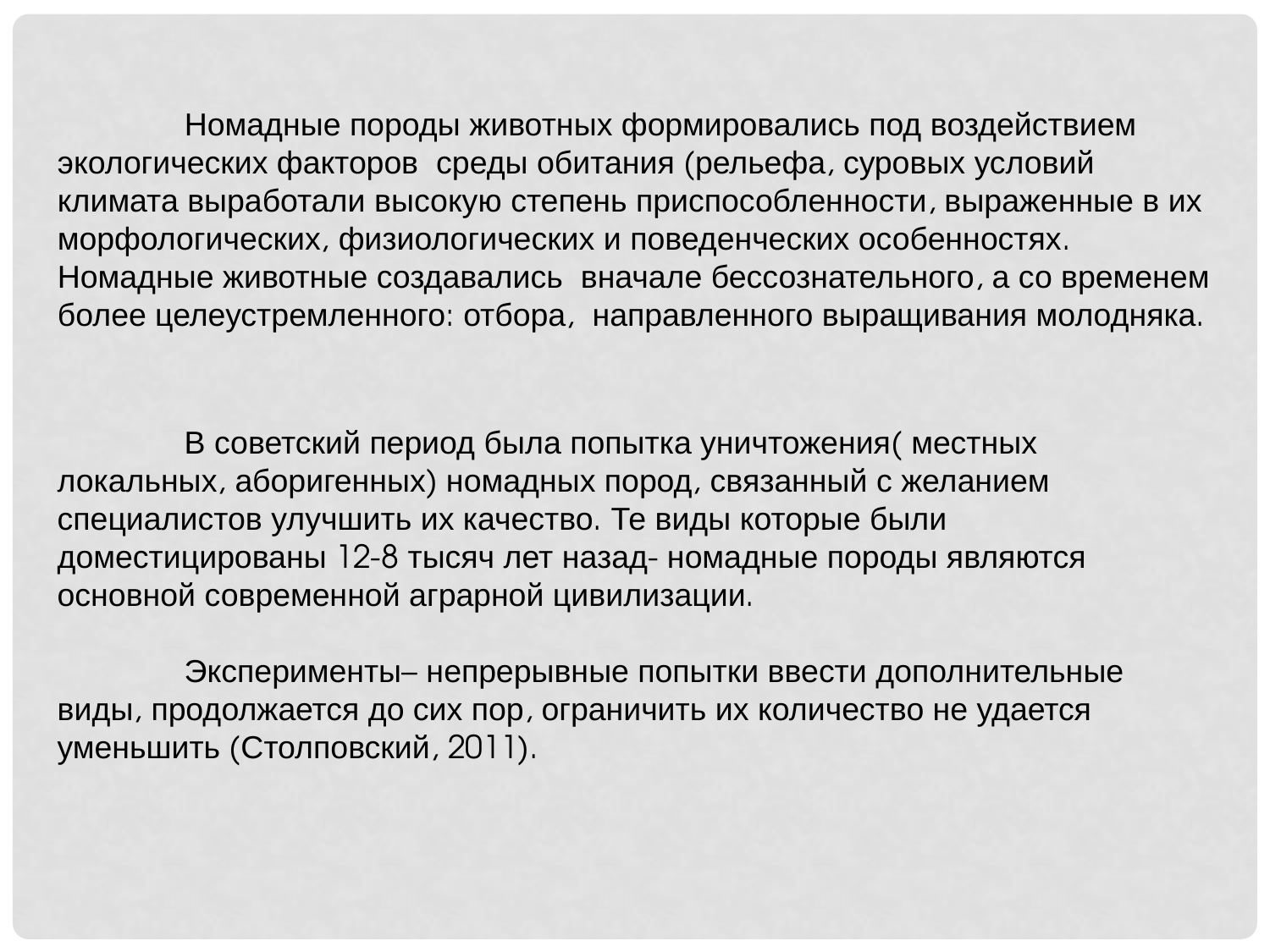

Номадные породы животных формировались под воздействием экологических факторов  среды обитания (рельефа, суровых условий климата выработали высокую степень приспособленности, выраженные в их морфологических, физиологических и поведенческих особенностях. Номадные животные создавались  вначале бессознательного, а со временем более целеустремленного: отбора,  направленного выращивания молодняка.
	В советский период была попытка уничтожения( местных  локальных, аборигенных) номадных пород, связанный с желанием специалистов улучшить их качество. Те виды которые были доместицированы 12-8 тысяч лет назад- номадные породы являются основной современной аграрной цивилизации.

	Эксперименты– непрерывные попытки ввести дополнительные виды, продолжается до сих пор, ограничить их количество не удается уменьшить (Столповский, 2011).